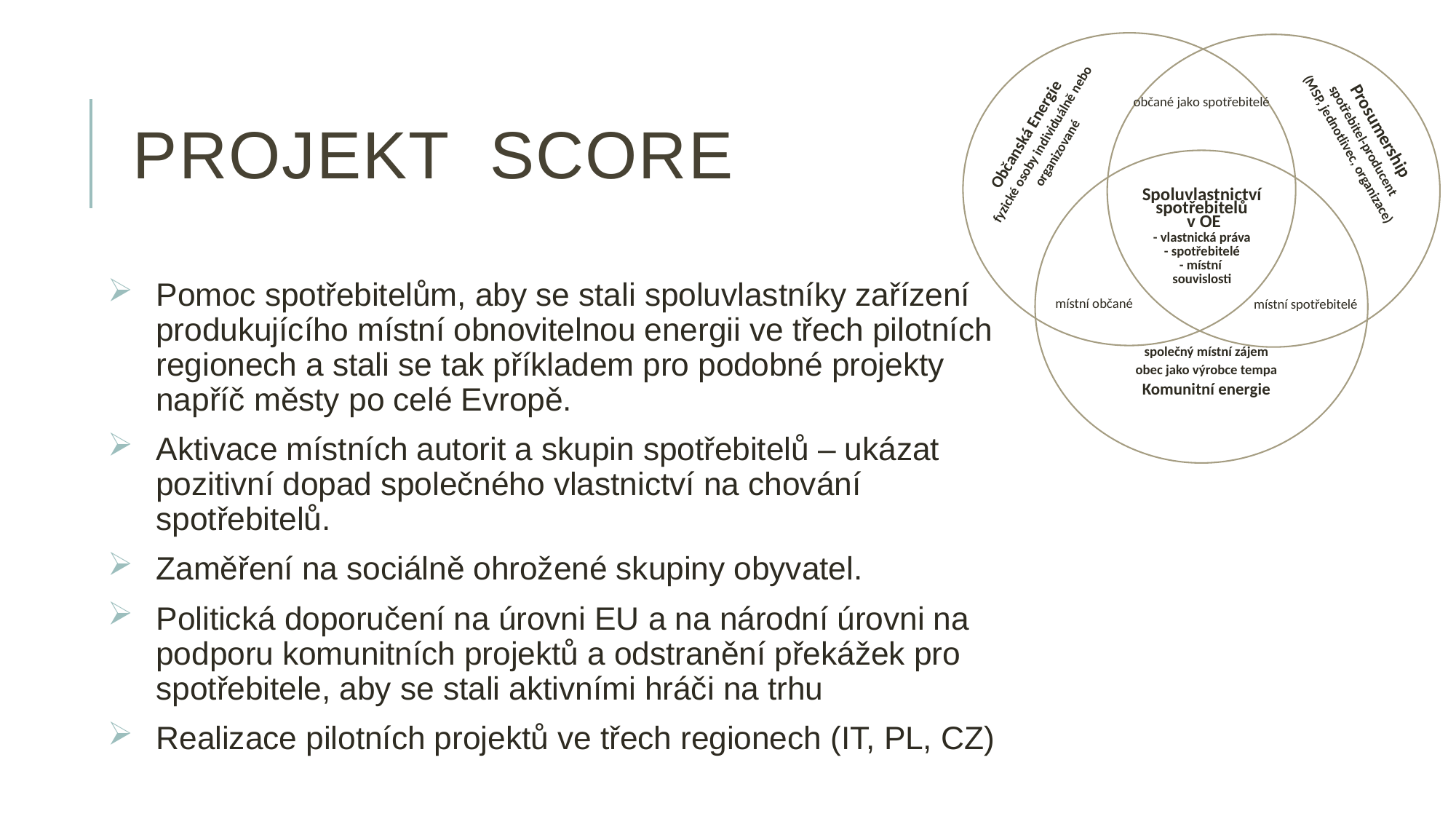

občané jako spotřebitelé
Prosumership
spotřebitel-producent
(MSP, jednotlivec, organizace)
Občanská Energie
fyzické osoby individuálně nebo organizované

Spoluvlastnictví spotřebitelů
 v OE
- vlastnická práva
- spotřebitelé
- místní
souvislosti
místní občané
místní spotřebitelé

společný místní zájem
obec jako výrobce tempa
Komunitní energie
# Projekt  score
Pomoc spotřebitelům, aby se stali spoluvlastníky zařízení produkujícího místní obnovitelnou energii ve třech pilotních regionech a stali se tak příkladem pro podobné projekty napříč městy po celé Evropě.
Aktivace místních autorit a skupin spotřebitelů – ukázat pozitivní dopad společného vlastnictví na chování spotřebitelů.
Zaměření na sociálně ohrožené skupiny obyvatel.
Politická doporučení na úrovni EU a na národní úrovni na podporu komunitních projektů a odstranění překážek pro spotřebitele, aby se stali aktivními hráči na trhu
Realizace pilotních projektů ve třech regionech (IT, PL, CZ)